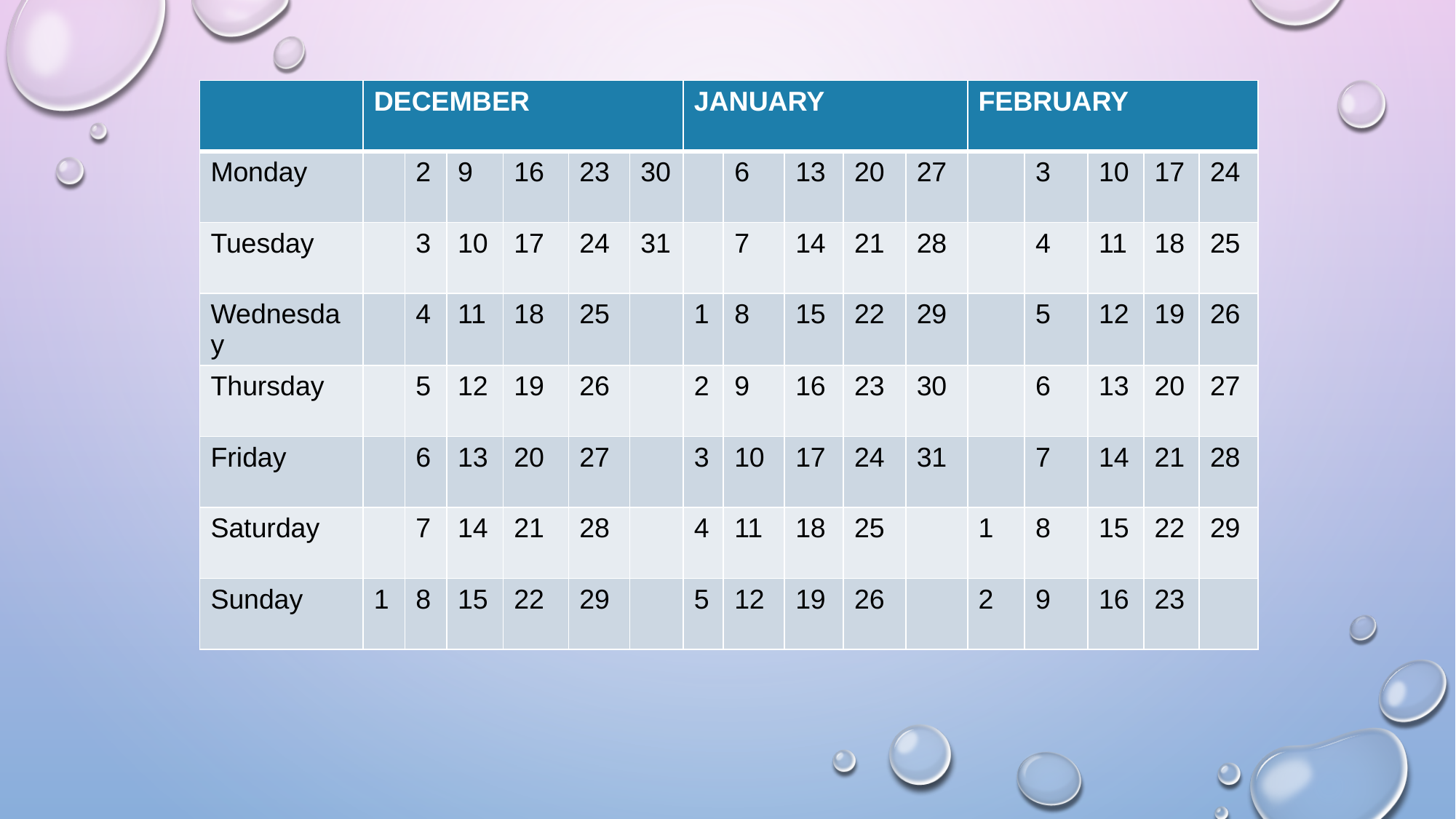

|  | DECEMBER |  |  |  |  |  | JANUARY |  |  |  |  | FEBRUARY |  |  |  |  |
| --- | --- | --- | --- | --- | --- | --- | --- | --- | --- | --- | --- | --- | --- | --- | --- | --- |
| Мonday |  | 2 | 9 | 16 | 23 | 30 |  | 6 | 13 | 20 | 27 |  | 3 | 10 | 17 | 24 |
| Tuesday |  | 3 | 10 | 17 | 24 | 31 |  | 7 | 14 | 21 | 28 |  | 4 | 11 | 18 | 25 |
| Wednesday |  | 4 | 11 | 18 | 25 |  | 1 | 8 | 15 | 22 | 29 |  | 5 | 12 | 19 | 26 |
| Thursday |  | 5 | 12 | 19 | 26 |  | 2 | 9 | 16 | 23 | 30 |  | 6 | 13 | 20 | 27 |
| Friday |  | 6 | 13 | 20 | 27 |  | 3 | 10 | 17 | 24 | 31 |  | 7 | 14 | 21 | 28 |
| Saturday |  | 7 | 14 | 21 | 28 |  | 4 | 11 | 18 | 25 |  | 1 | 8 | 15 | 22 | 29 |
| Sunday | 1 | 8 | 15 | 22 | 29 |  | 5 | 12 | 19 | 26 |  | 2 | 9 | 16 | 23 |  |